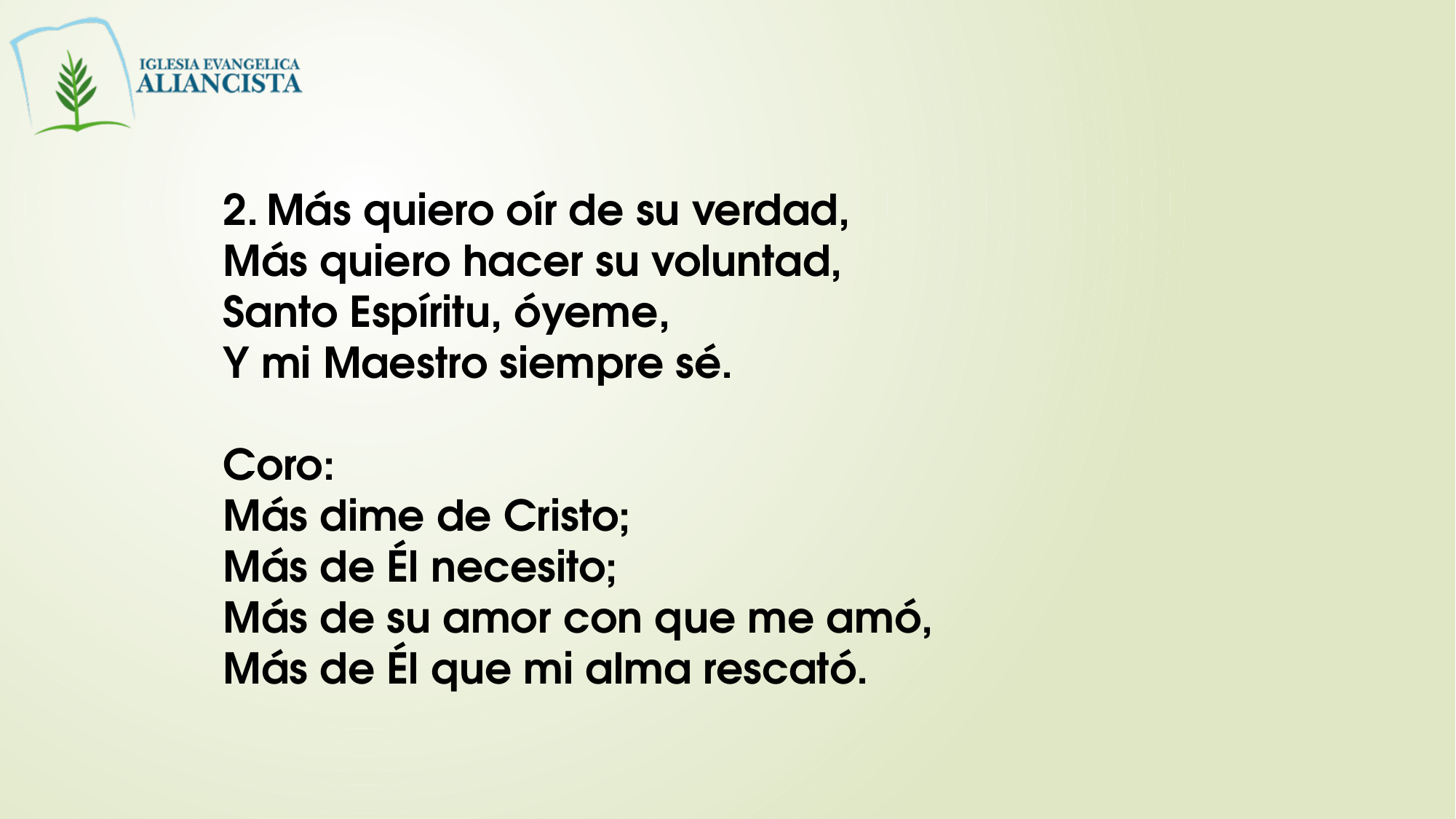

2. Más quiero oír de su verdad,
Más quiero hacer su voluntad,
Santo Espíritu, óyeme,
Y mi Maestro siempre sé.

Coro:
Más dime de Cristo;
Más de Él necesito;
Más de su amor con que me amó,
Más de Él que mi alma rescató.